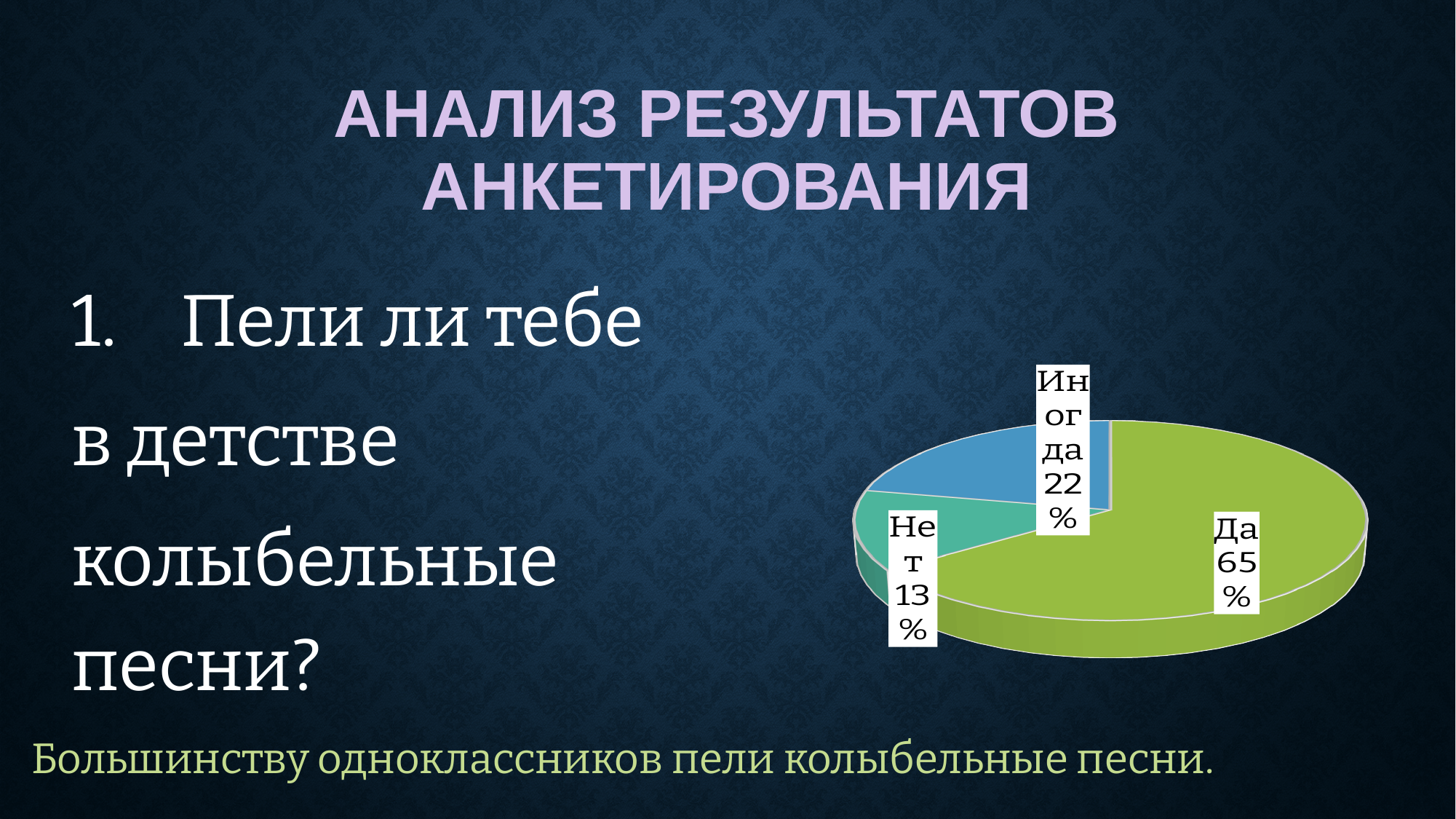

# Анализ результатов анкетирования
Пели ли тебе
в детстве
колыбельные песни?

[unsupported chart]

Большинству одноклассников пели колыбельные песни.